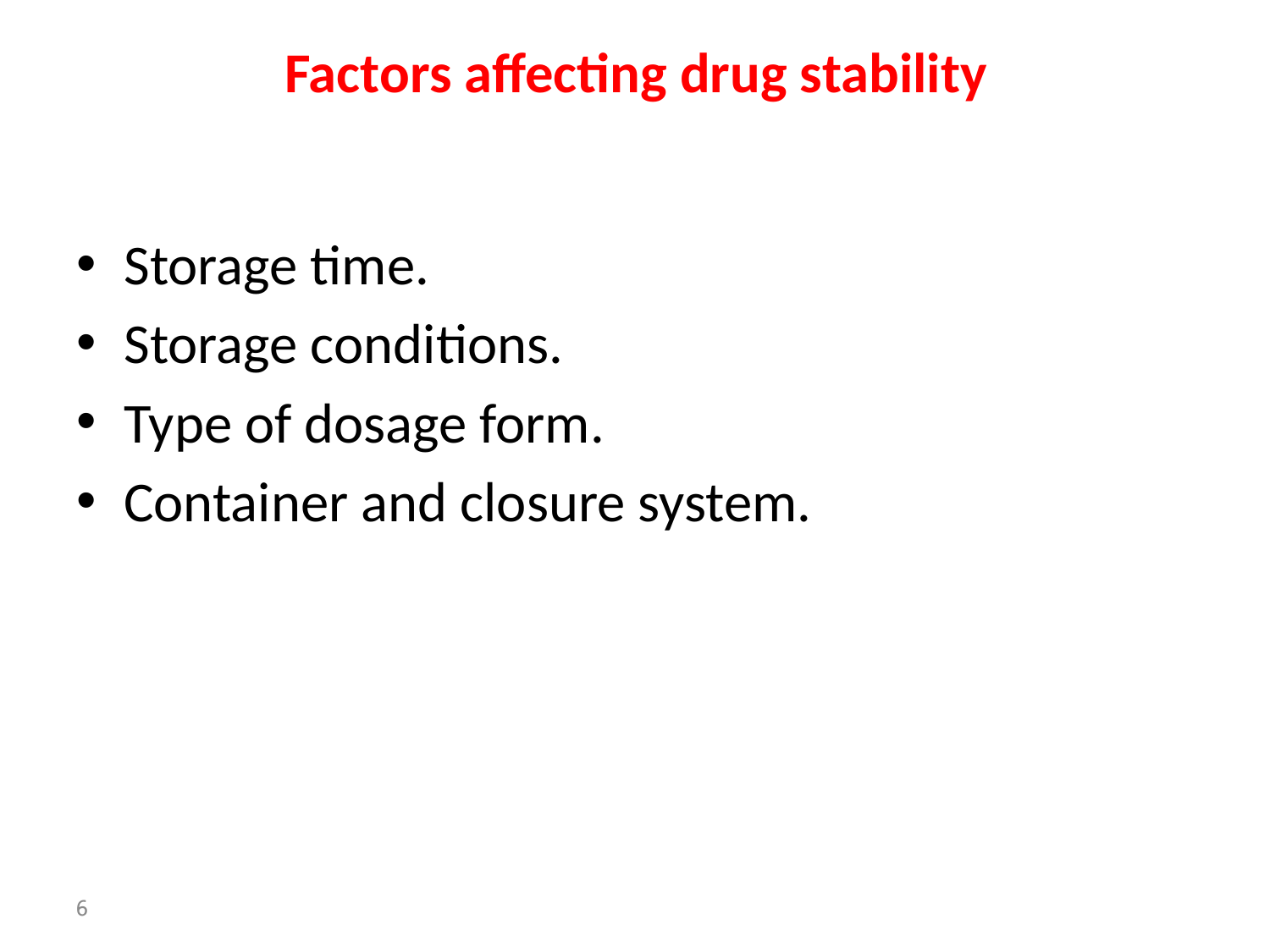

# Factors affecting drug stability
Storage time.
Storage conditions.
Type of dosage form.
Container and closure system.

6